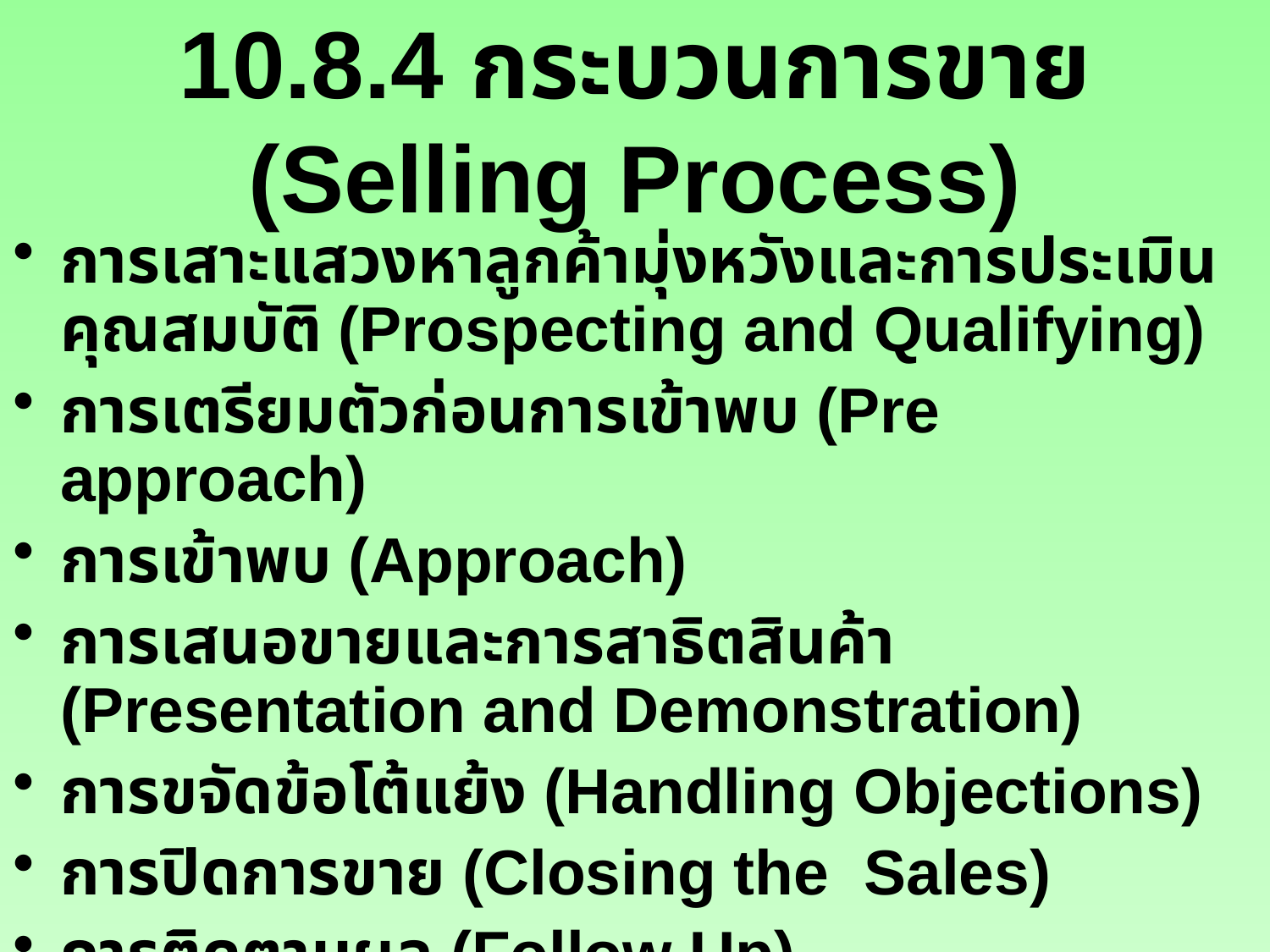

# 10.8.4 กระบวนการขาย (Selling Process)
การเสาะแสวงหาลูกค้ามุ่งหวังและการประเมินคุณสมบัติ (Prospecting and Qualifying)
การเตรียมตัวก่อนการเข้าพบ (Pre approach)
การเข้าพบ (Approach)
การเสนอขายและการสาธิตสินค้า (Presentation and Demonstration)
การขจัดข้อโต้แย้ง (Handling Objections)
การปิดการขาย (Closing the  Sales)
การติดตามผล (Follow Up)